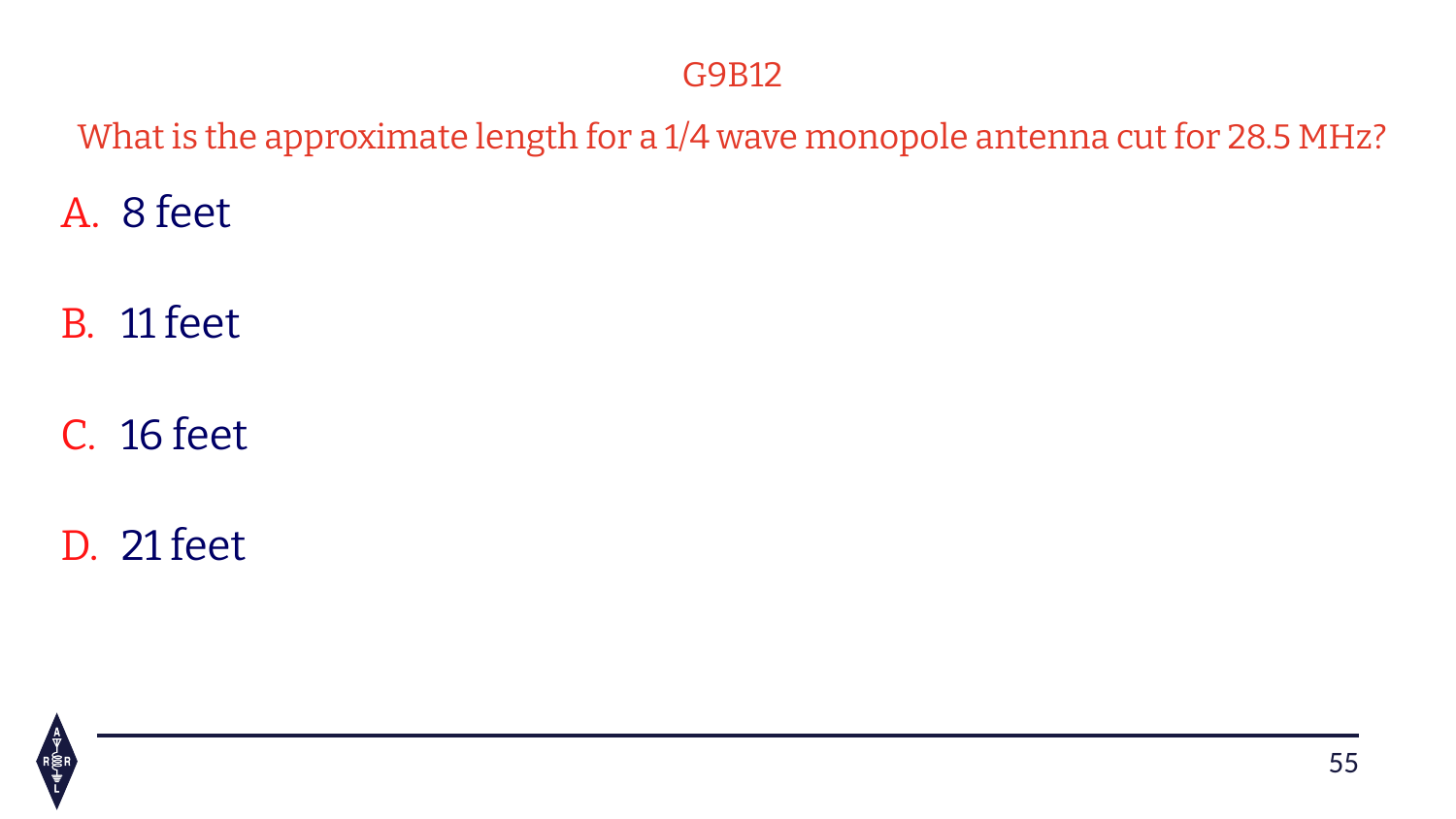

G9B09 	Which of the following is an advantage of a horizontally 							polarized as compared to vertically polarized HF antenna?
G9B12
What is the approximate length for a 1/4 wave monopole antenna cut for 28.5 MHz?
8 feet
11 feet
16 feet
21 feet
55